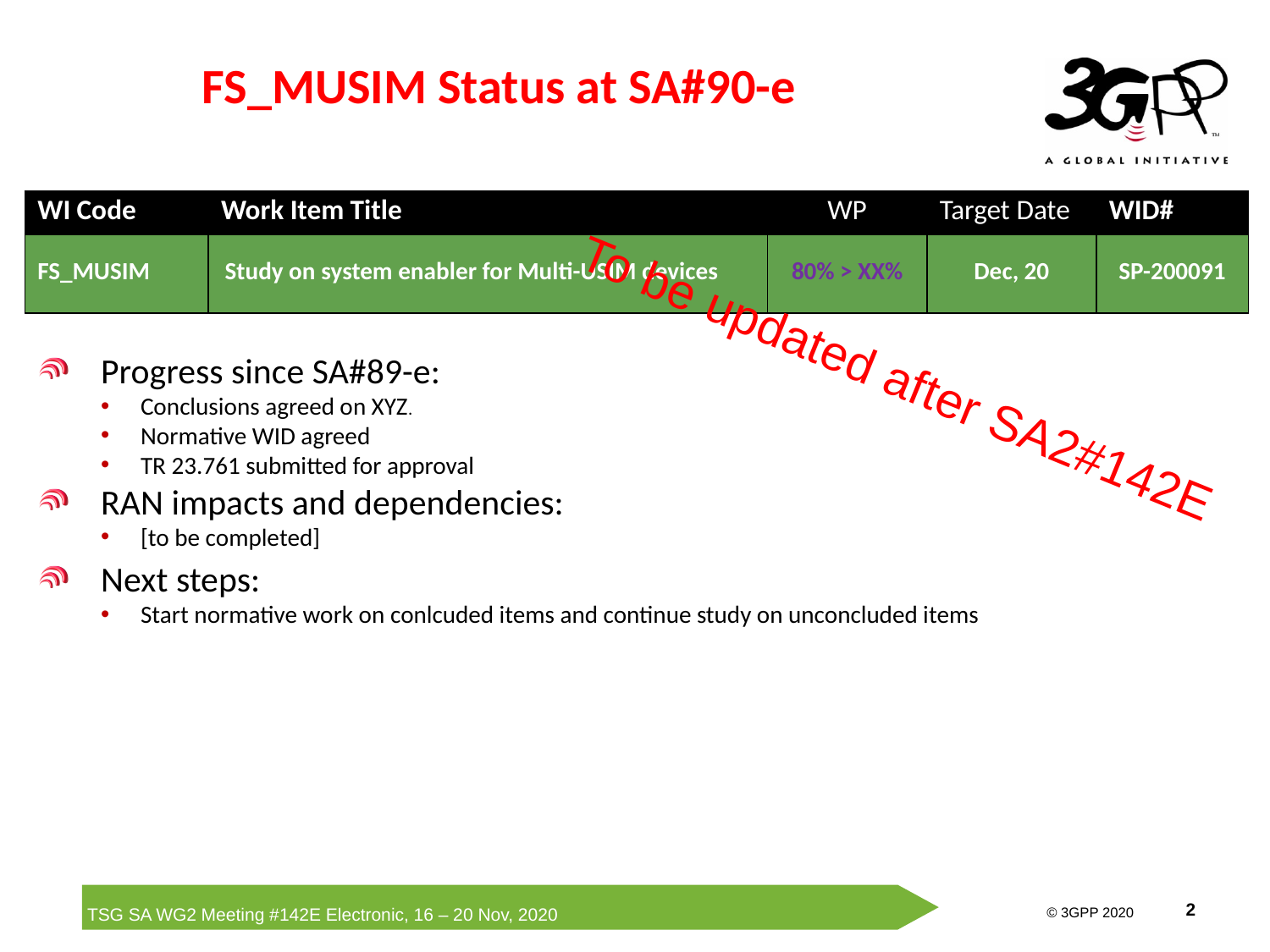

# FS_MUSIM Status at SA#90-e
| WI Code | Work Item Title | WP | Target Date | WID# |
| --- | --- | --- | --- | --- |
| FS\_MUSIM | Study on system enabler for Multi-USIM devices | 80% > XX% | Dec, 20 | SP-200091 |
To be updated after SA2#142E
Progress since SA#89-e:
Conclusions agreed on XYZ.
Normative WID agreed
TR 23.761 submitted for approval
RAN impacts and dependencies:
[to be completed]
Next steps:
Start normative work on conlcuded items and continue study on unconcluded items